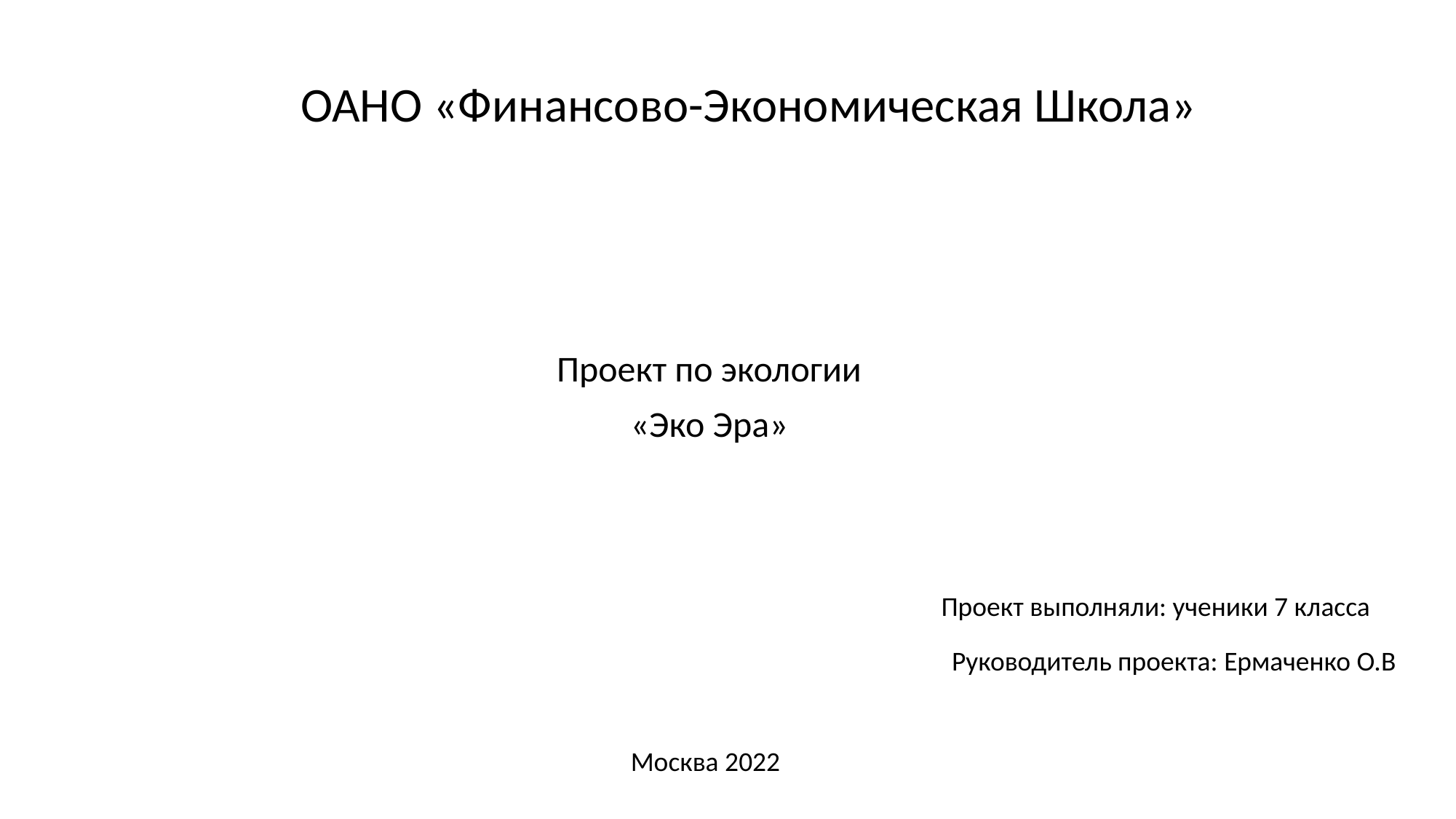

ОАНО «Финансово-Экономическая Школа»
Проект по экологии
«Эко Эра»
Проект выполняли: ученики 7 класса
Руководитель проекта: Ермаченко О.В
Москва 2022